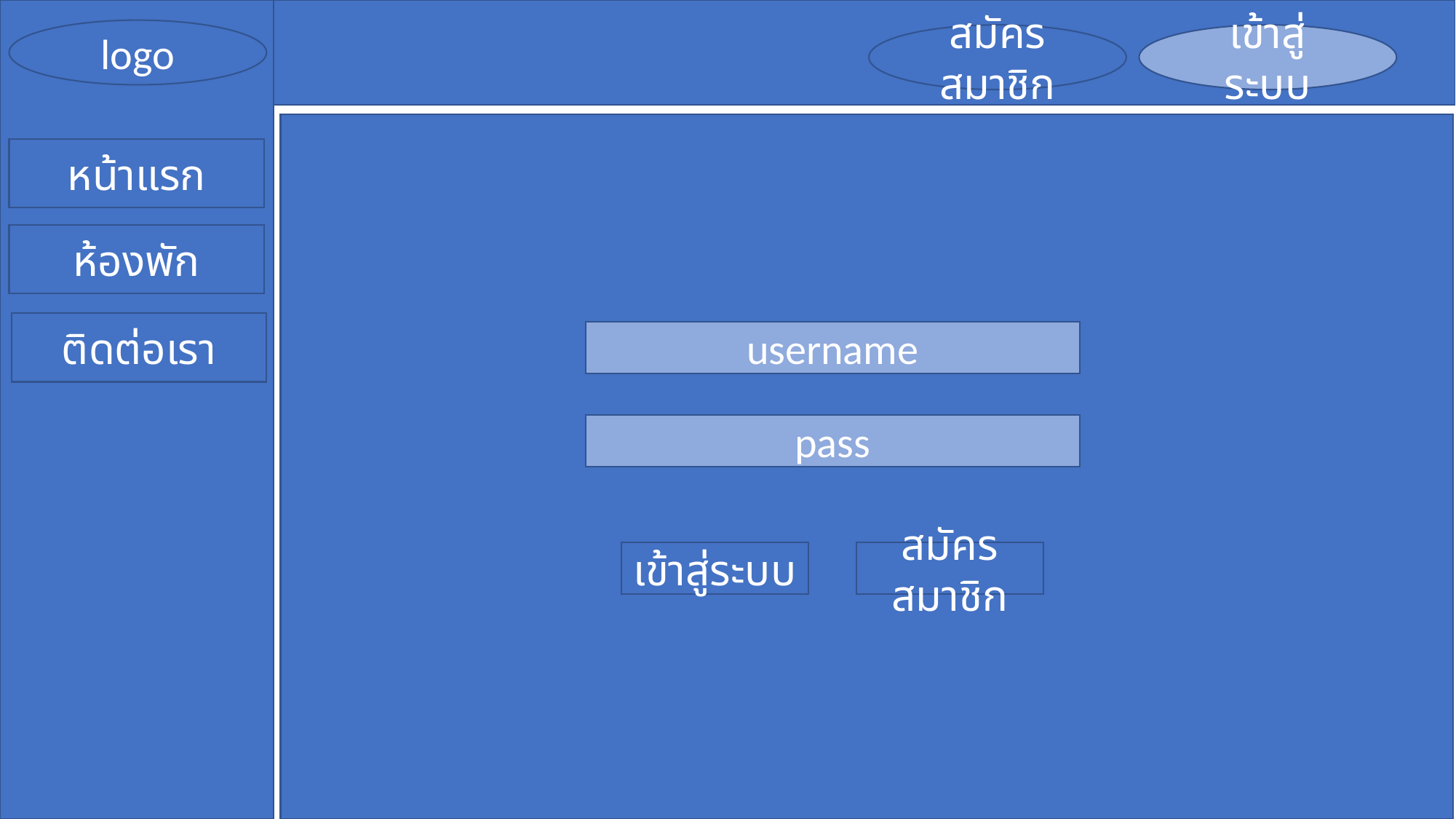

logo
สมัครสมาชิก
เข้าสู่ระบบ

หน้าแรก
ห้องพัก
ติดต่อเรา
username
pass
เข้าสู่ระบบ
สมัครสมาชิก